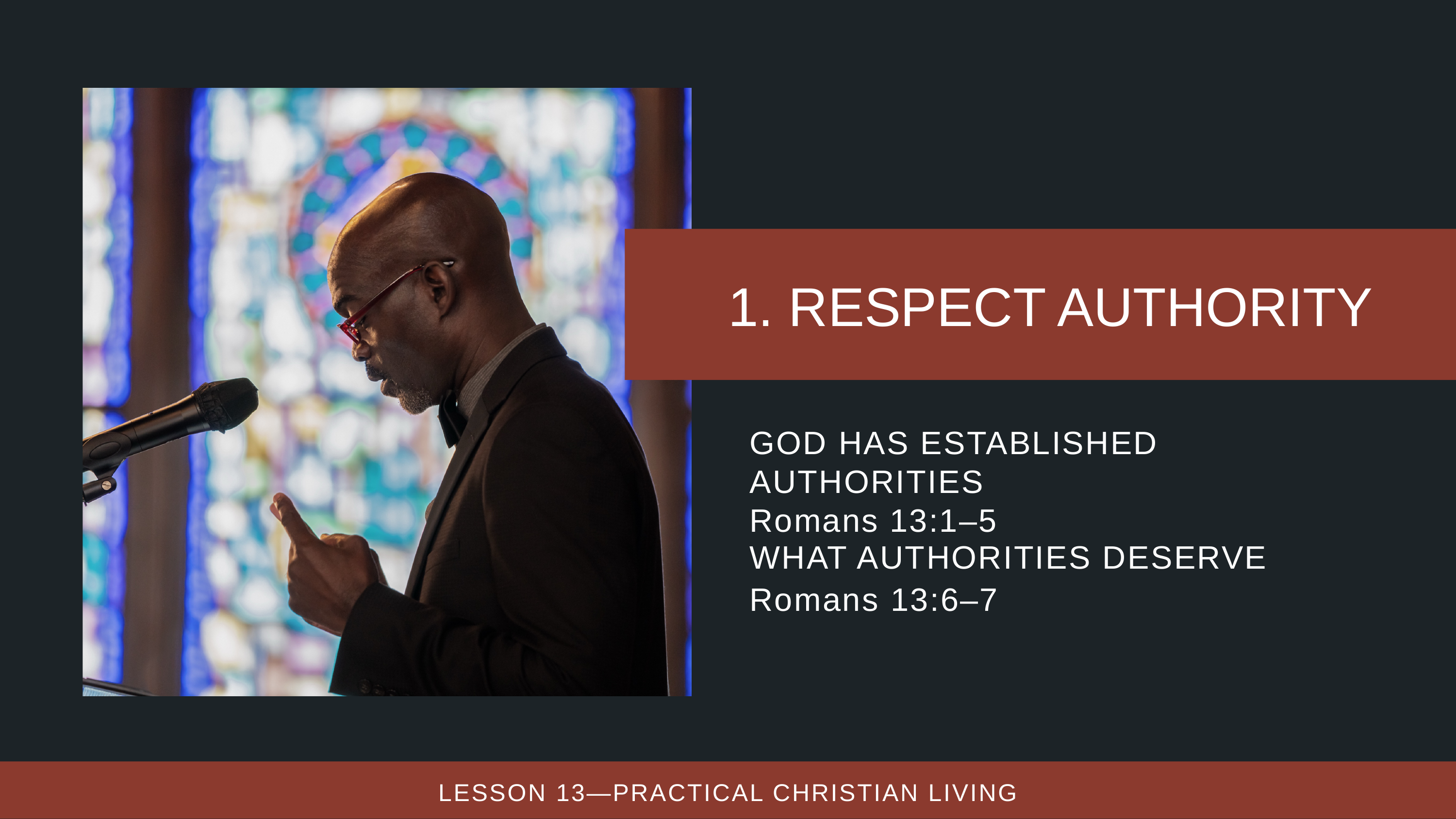

GOD HAS ESTABLISHED AUTHORITIES
Romans 13:1–5
WHAT AUTHORITIES DESERVE
Romans 13:6–7